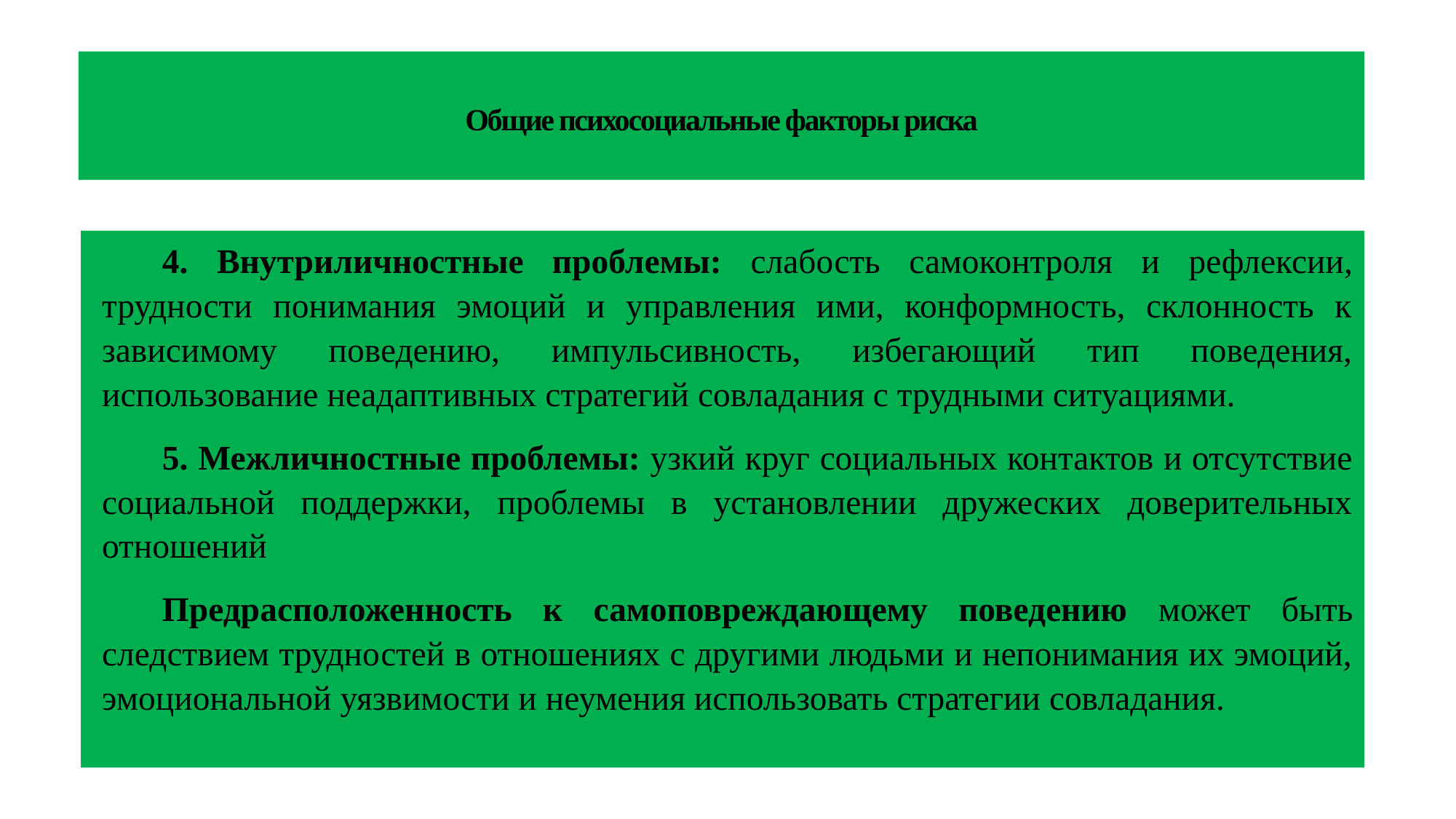

# Общие психосоциальные факторы риска
4. Внутриличностные проблемы: слабость самоконтроля и рефлексии, трудности понимания эмоций и управления ими, конформность, склонность к зависимому поведению, импульсивность, избегающий тип поведения, использование неадаптивных стратегий совладания с трудными ситуациями.
5. Межличностные проблемы: узкий круг социальных контактов и отсутствие социальной поддержки, проблемы в установлении дружеских доверительных отношений
Предрасположенность к самоповреждающему поведению может быть следствием трудностей в отношениях с другими людьми и непонимания их эмоций, эмоциональной уязвимости и неумения использовать стратегии совладания.